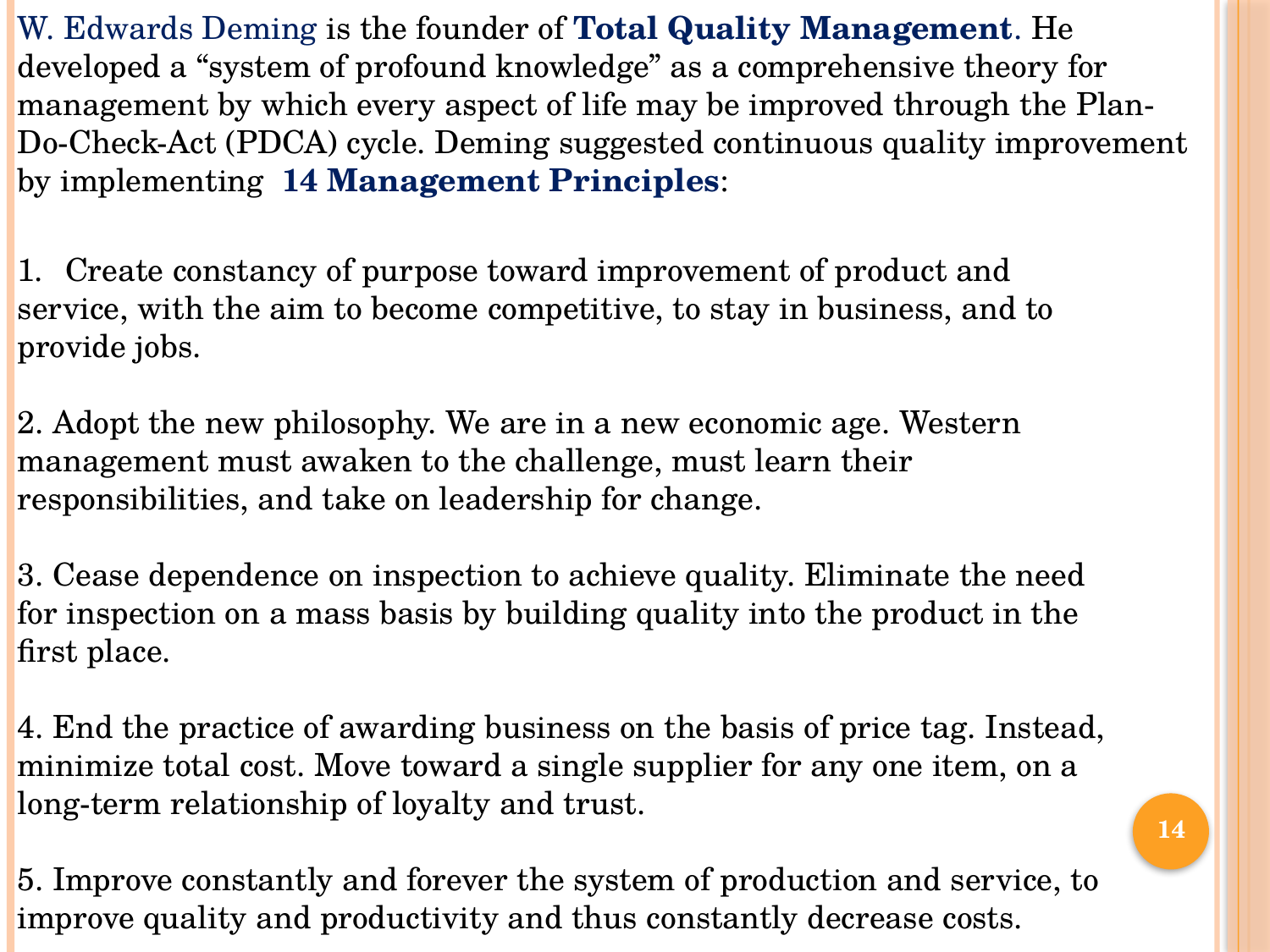

W. Edwards Deming is the founder of Total Quality Management. He developed a “system of profound knowledge” as a comprehensive theory for management by which every aspect of life may be improved through the Plan-Do-Check-Act (PDCA) cycle. Deming suggested continuous quality improvement by implementing  14 Management Principles:
Create constancy of purpose toward improvement of product and
service, with the aim to become competitive, to stay in business, and to provide jobs.

2. Adopt the new philosophy. We are in a new economic age. Western management must awaken to the challenge, must learn their responsibilities, and take on leadership for change.

3. Cease dependence on inspection to achieve quality. Eliminate the need for inspection on a mass basis by building quality into the product in the first place.

4. End the practice of awarding business on the basis of price tag. Instead, minimize total cost. Move toward a single supplier for any one item, on a long-term relationship of loyalty and trust.

5. Improve constantly and forever the system of production and service, to improve quality and productivity and thus constantly decrease costs.

14